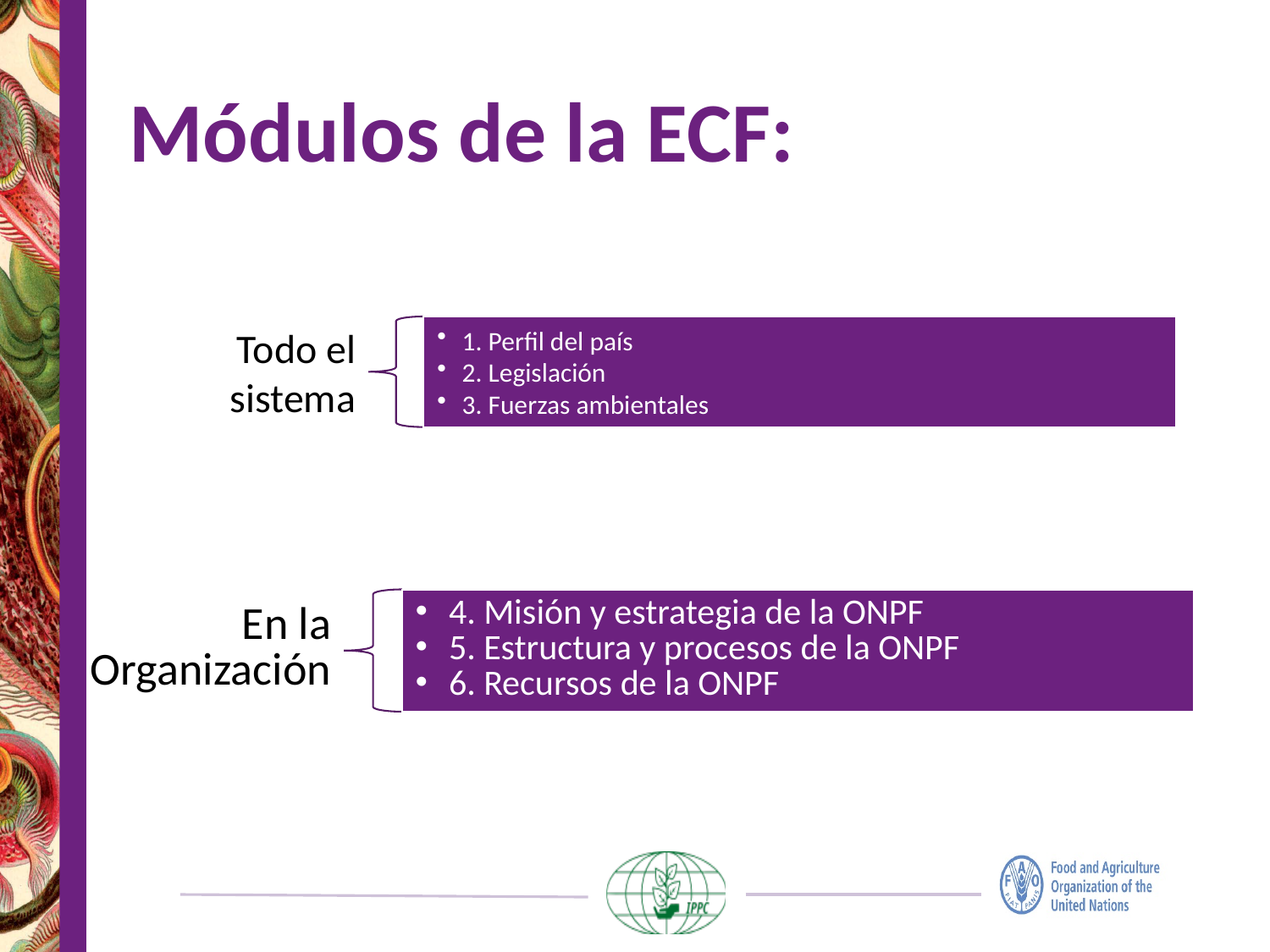

# Módulos de la ECF:
Todo el sistema
1. Perfil del país
2. Legislación
3. Fuerzas ambientales
En la Organización
4. Misión y estrategia de la ONPF
5. Estructura y procesos de la ONPF
6. Recursos de la ONPF